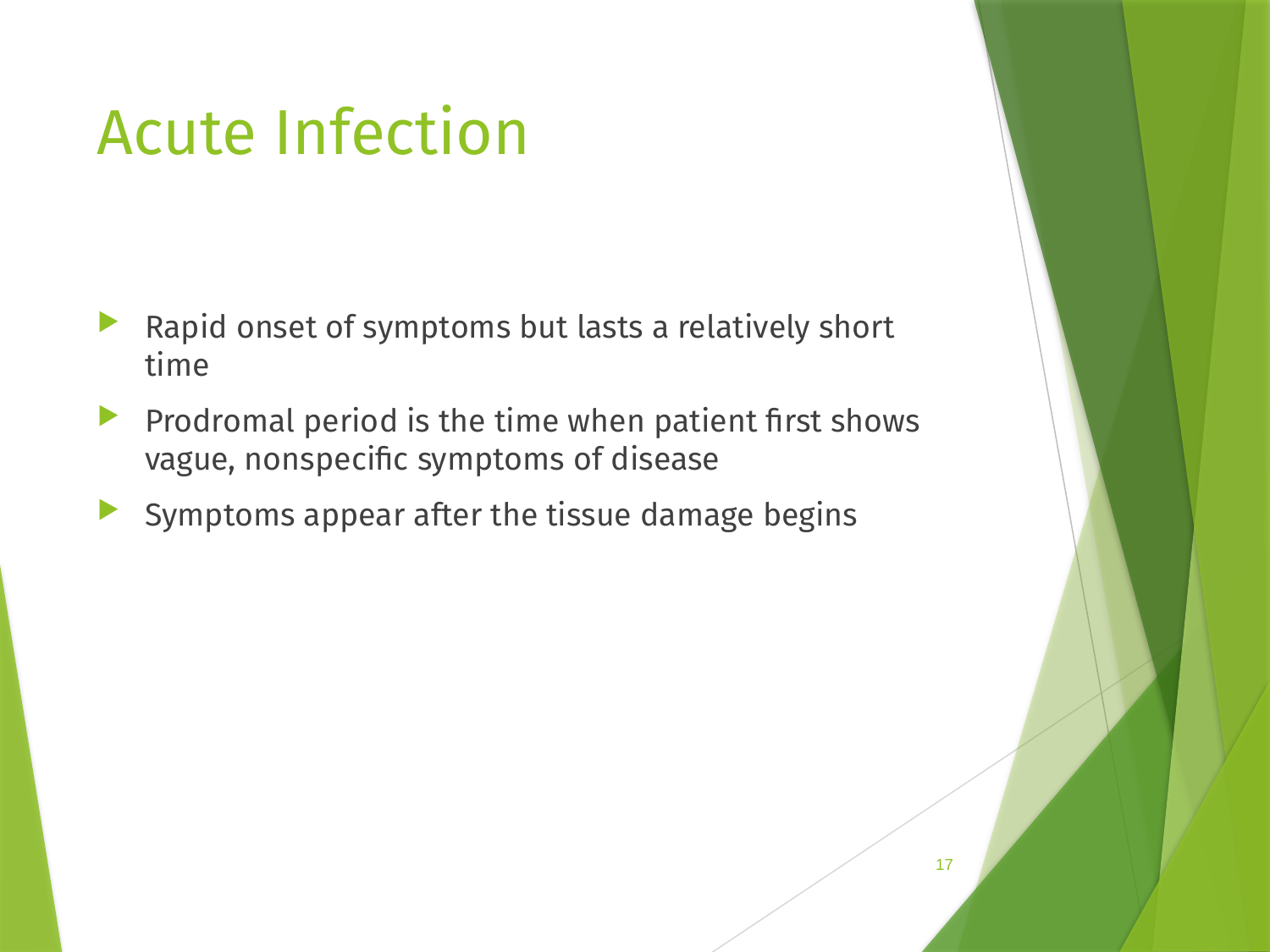

# Acute Infection
Rapid onset of symptoms but lasts a relatively short time
Prodromal period is the time when patient first shows vague, nonspecific symptoms of disease
Symptoms appear after the tissue damage begins

 17